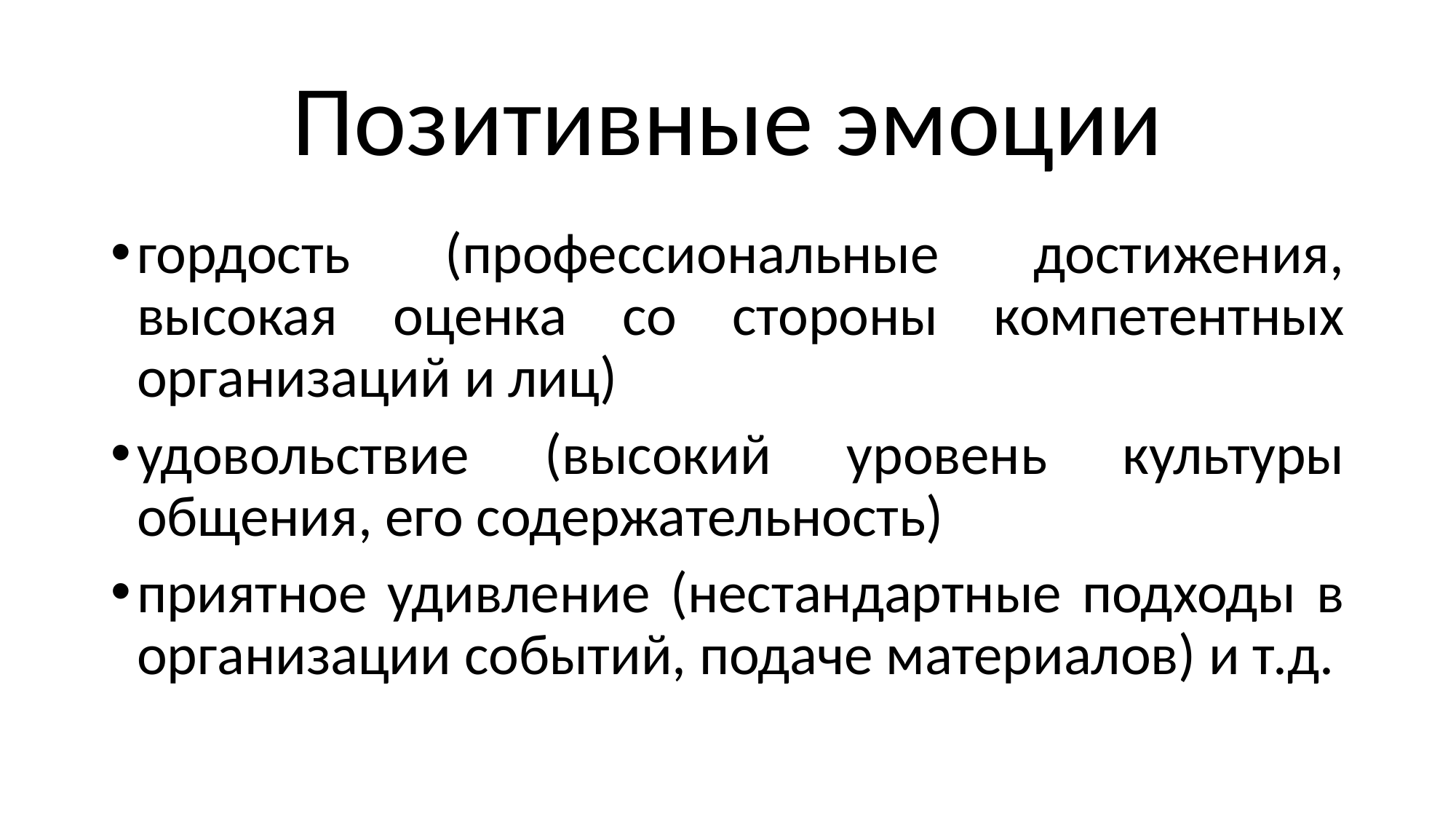

# Позитивные эмоции
гордость (профессиональные достижения, высокая оценка со стороны компетентных организаций и лиц)
удовольствие (высокий уровень культуры общения, его содержательность)
приятное удивление (нестандартные подходы в организации событий, подаче материалов) и т.д.